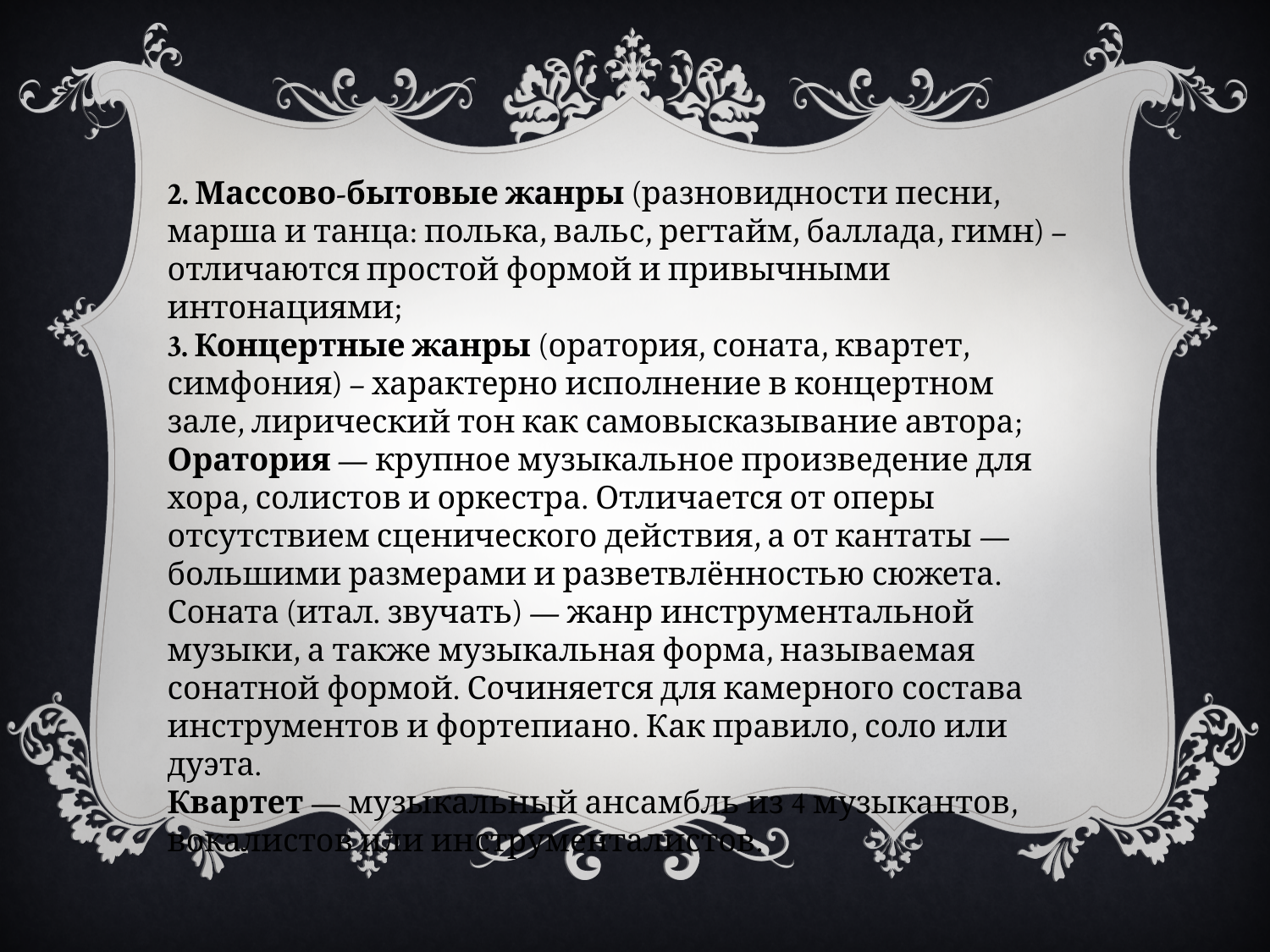

2. Массово-бытовые жанры (разновидности песни, марша и танца: полька, вальс, регтайм, баллада, гимн) – отличаются простой формой и привычными интонациями;
3. Концертные жанры (оратория, соната, квартет, симфония) – характерно исполнение в концертном зале, лирический тон как самовысказывание автора;
Оратория — крупное музыкальное произведение для хора, солистов и оркестра. Отличается от оперы отсутствием сценического действия, а от кантаты — большими размерами и разветвлённостью сюжета.
Соната (итал. звучать) — жанр инструментальной музыки, а также музыкальная форма, называемая сонатной формой. Сочиняется для камерного состава инструментов и фортепиано. Как правило, соло или дуэта.
Квартет — музыкальный ансамбль из 4 музыкантов, вокалистов или инструменталистов.